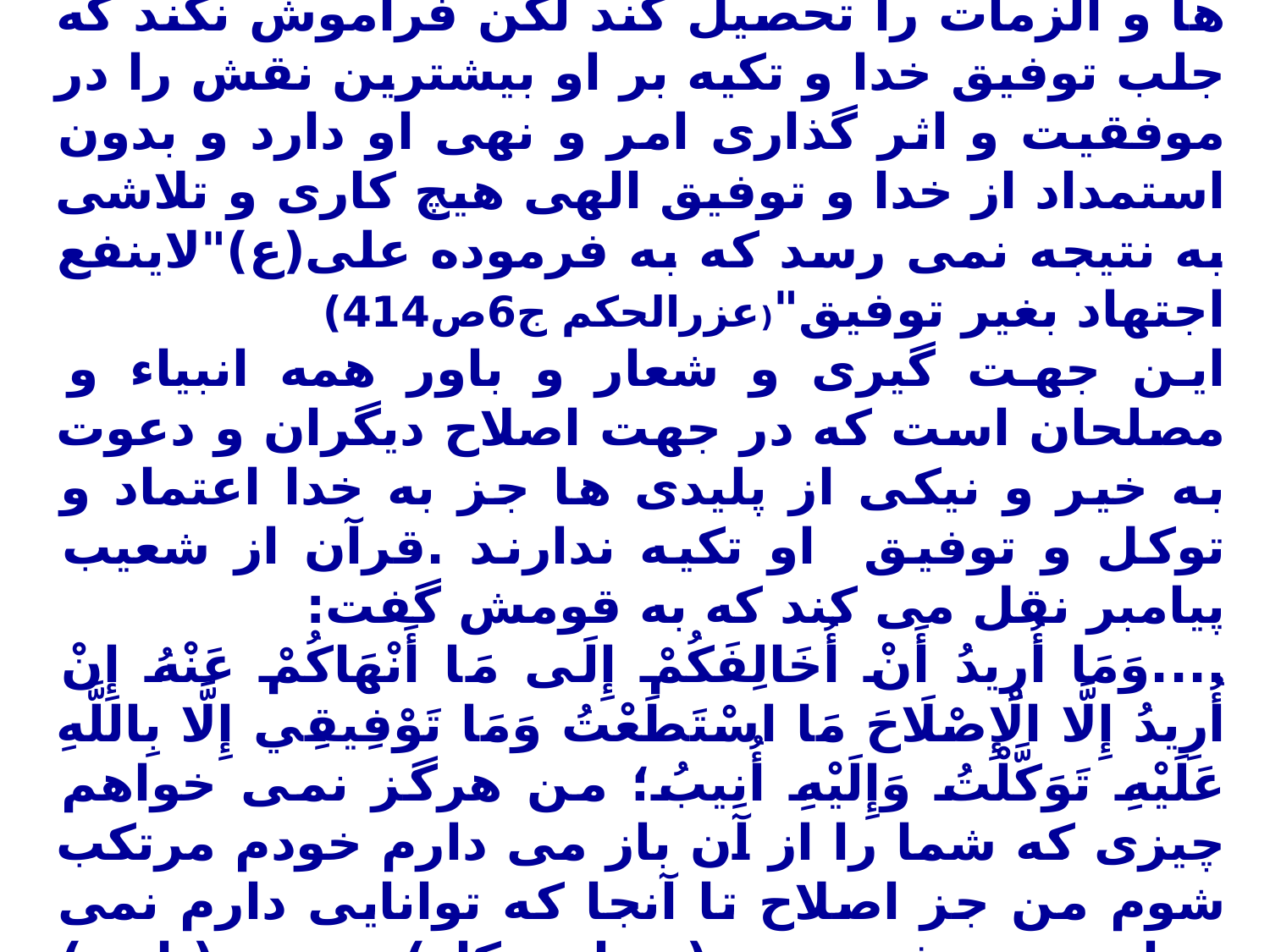

5-3: استمداد از خدا و توکل بر او
آمر به معروف و ناهی از منکر باید همه ویژگی ها و الزمات را تحصیل کند لکن فراموش نکند که جلب توفیق خدا و تکیه بر او بیشترین نقش را در موفقیت و اثر گذاری امر و نهی او دارد و بدون استمداد از خدا و توفیق الهی هیچ کاری و تلاشی به نتیجه نمی رسد که به فرموده علی(ع)"لاینفع اجتهاد بغیر توفیق"(عزرالحکم ج6ص414)
این جهت گیری و شعار و باور همه انبیاء و مصلحان است که در جهت اصلاح دیگران و دعوت به خیر و نیکی از پلیدی ها جز به خدا اعتماد و توکل و توفیق  او تکیه ندارند .قرآن از شعیب پیامبر نقل می کند که به قومش گفت:
....وَمَا أُرِيدُ أَنْ أُخَالِفَكُمْ إِلَى مَا أَنْهَاكُمْ عَنْهُ إِنْ أُرِيدُ إِلَّا الْإِصْلَاحَ مَا اسْتَطَعْتُ وَمَا تَوْفِيقِي إِلَّا بِاللَّهِ عَلَيْهِ تَوَكَّلْتُ وَإِلَيْهِ أُنِيبُ؛ من هرگز نمی خواهم چیزی که شما را از آن باز می دارم خودم مرتکب شوم من جز اصلاح تا آنجا که توانایی دارم نمی خواهم و توفیق من (در این کار) جز به (یاری) خدا نیست . تنها بر او توکل کردم و به سوی او باز می گردم . (هود 88).